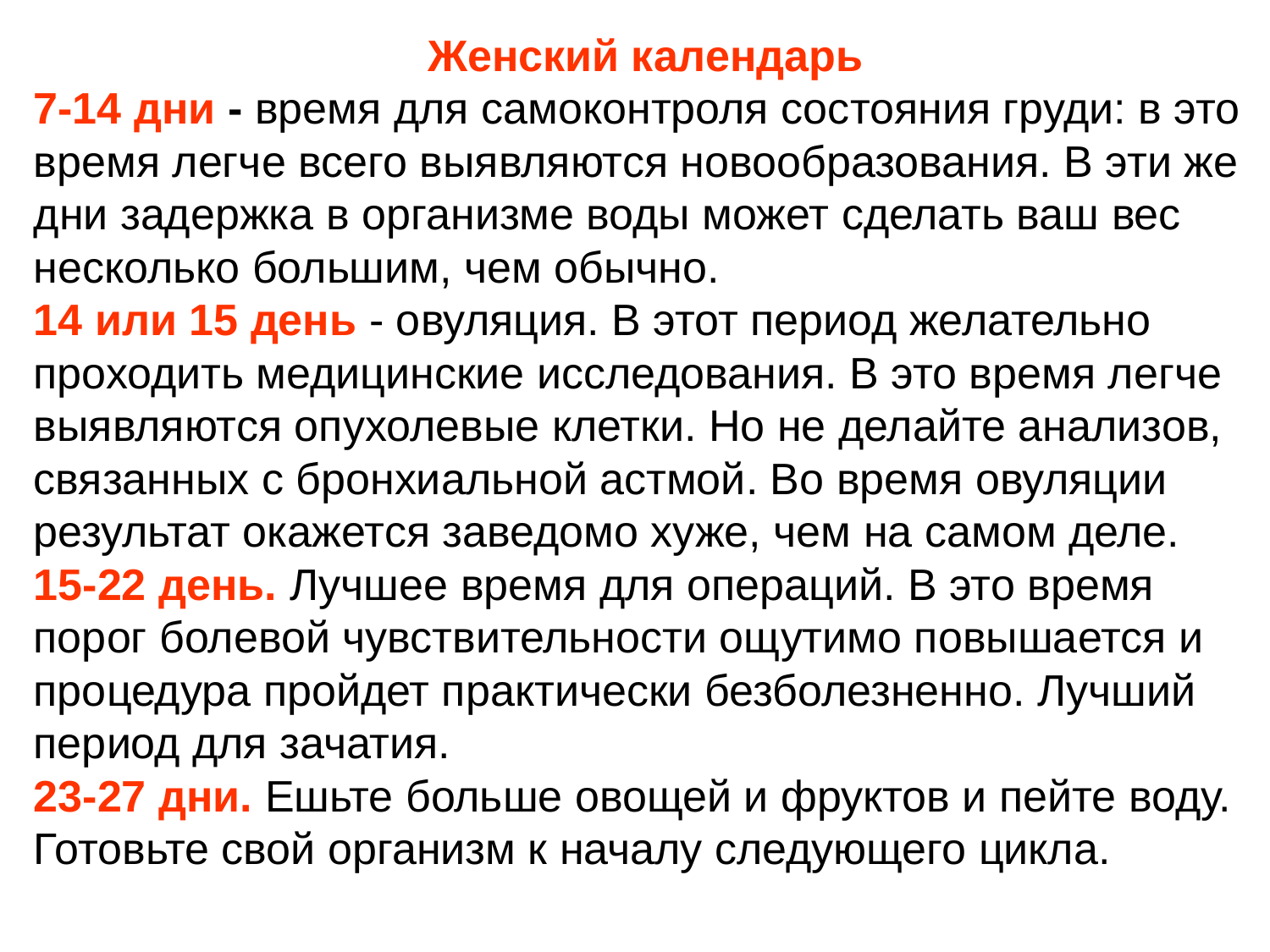

Женский календарь
7-14 дни - время для самоконтроля состояния груди: в это время легче всего выявляются новообразования. В эти же дни задержка в организме воды может сделать ваш вес несколько большим, чем обычно.
14 или 15 день - овуляция. В этот период желательно проходить медицинские исследования. В это время легче выявляются опухолевые клетки. Но не делайте анализов, связанных с бронхиальной астмой. Во время овуляции результат окажется заведомо хуже, чем на самом деле.
15-22 день. Лучшее время для операций. В это время порог болевой чувствительности ощутимо повышается и процедура пройдет практически безболезненно. Лучший период для зачатия.
23-27 дни. Ешьте больше овощей и фруктов и пейте воду. Готовьте свой организм к началу следующего цикла.